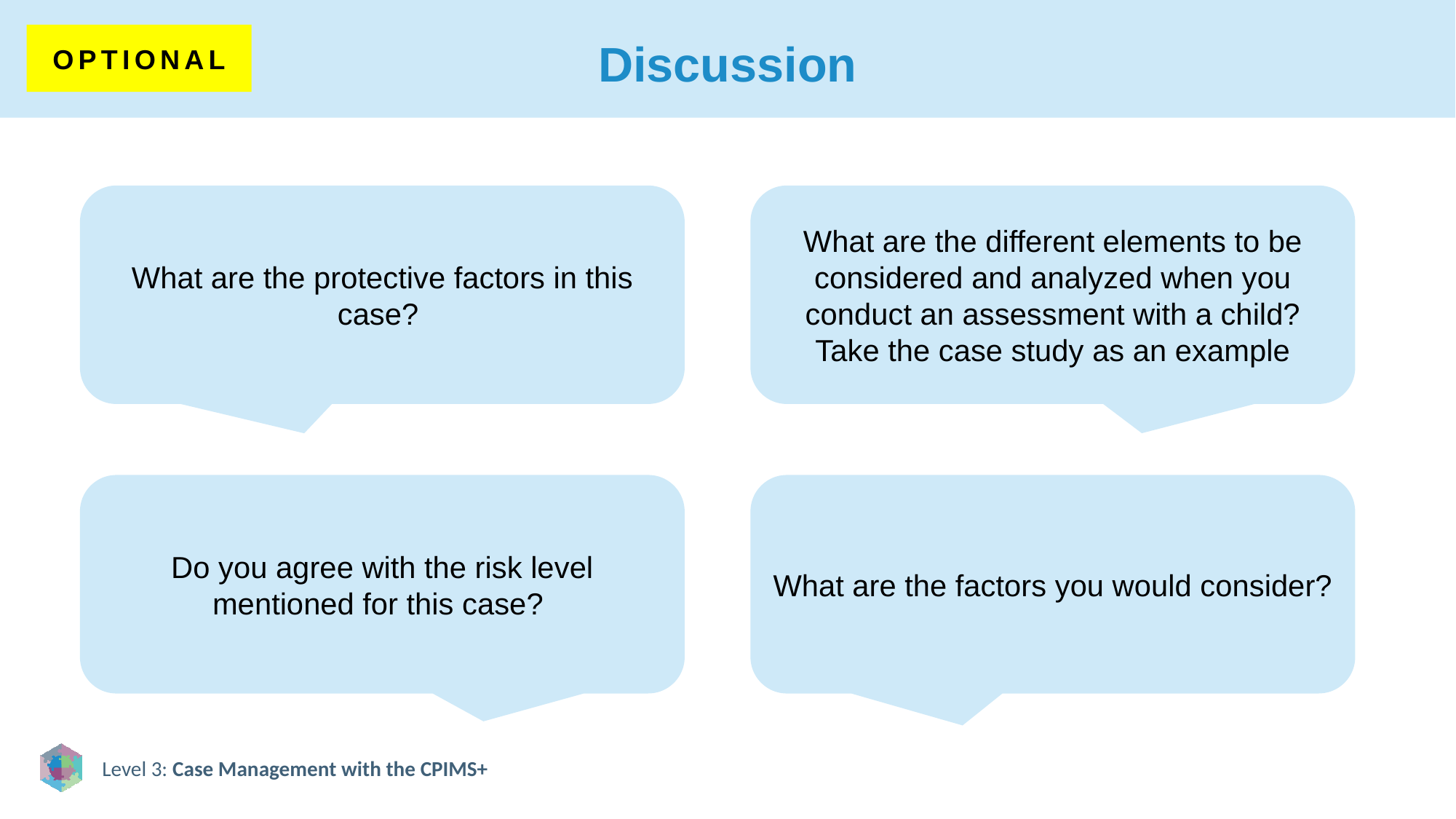

# Discussion
OPTIONAL
What are the protective factors in this case?
What are the different elements to be considered and analyzed when you conduct an assessment with a child? Take the case study as an example
What are the factors you would consider?
Do you agree with the risk level mentioned for this case?